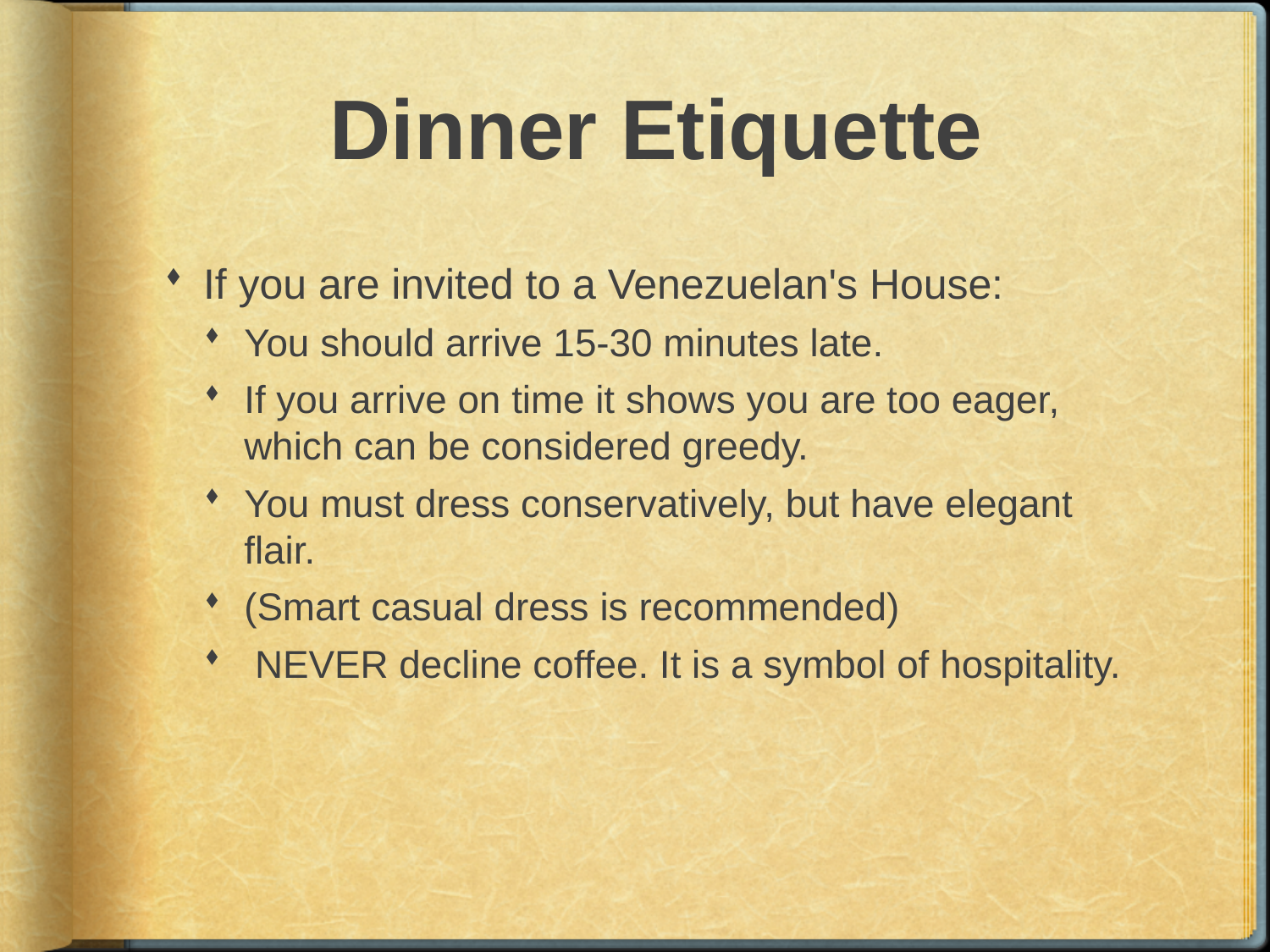

# Dinner Etiquette
If you are invited to a Venezuelan's House:
You should arrive 15-30 minutes late.
If you arrive on time it shows you are too eager, which can be considered greedy.
You must dress conservatively, but have elegant flair.
(Smart casual dress is recommended)
 NEVER decline coffee. It is a symbol of hospitality.